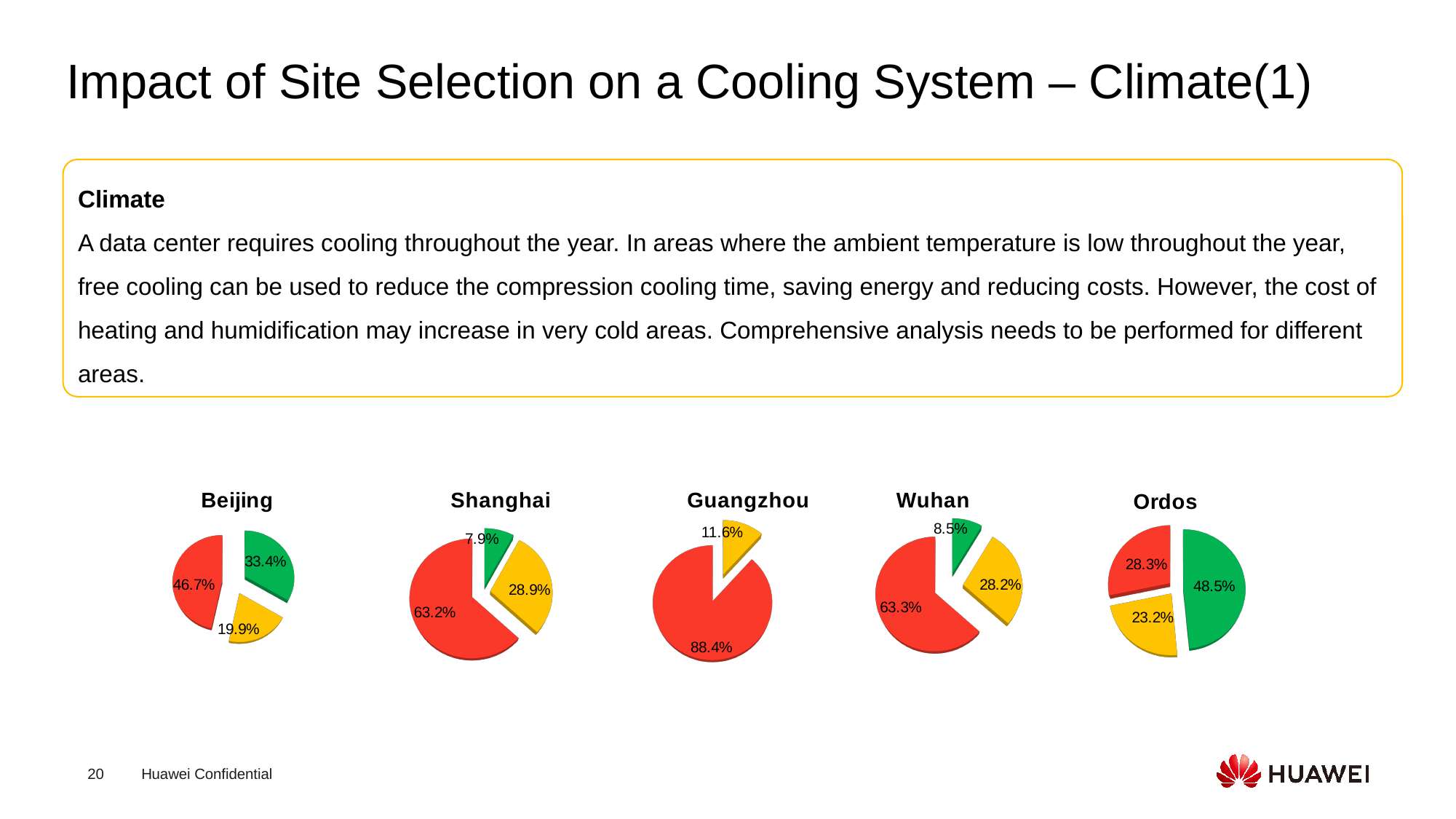

# Impact of Site Selection on a Cooling System – Climate(1)
Climate
A data center requires cooling throughout the year. In areas where the ambient temperature is low throughout the year, free cooling can be used to reduce the compression cooling time, saving energy and reducing costs. However, the cost of heating and humidification may increase in very cold areas. Comprehensive analysis needs to be performed for different areas.

[unsupported chart]

[unsupported chart]

[unsupported chart]

[unsupported chart]

[unsupported chart]